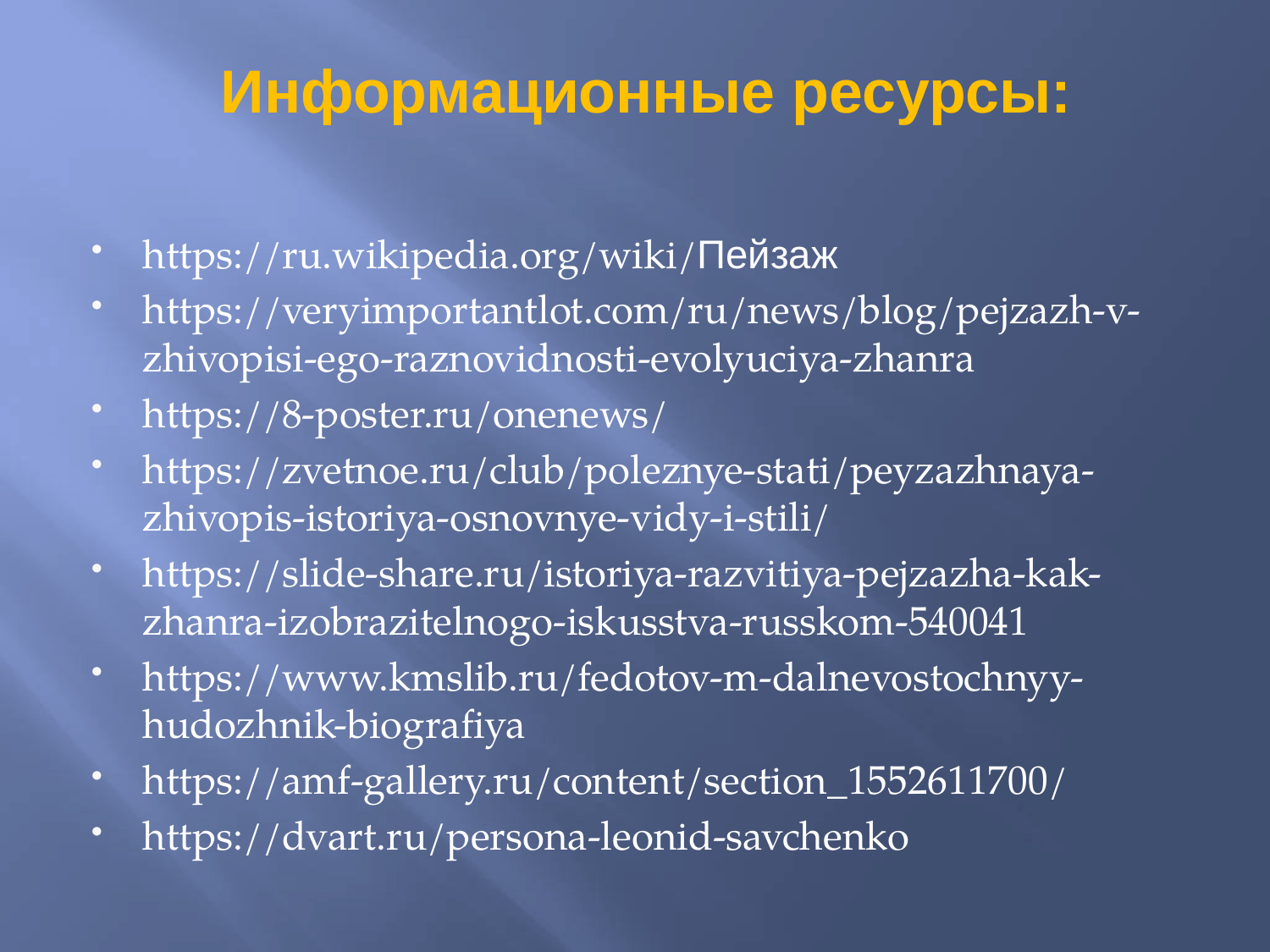

# Информационные ресурсы:
https://ru.wikipedia.org/wiki/Пейзаж
https://veryimportantlot.com/ru/news/blog/pejzazh-v-zhivopisi-ego-raznovidnosti-evolyuciya-zhanra
https://8-poster.ru/onenews/
https://zvetnoe.ru/club/poleznye-stati/peyzazhnaya-zhivopis-istoriya-osnovnye-vidy-i-stili/
https://slide-share.ru/istoriya-razvitiya-pejzazha-kak-zhanra-izobrazitelnogo-iskusstva-russkom-540041
https://www.kmslib.ru/fedotov-m-dalnevostochnyy-hudozhnik-biografiya
https://amf-gallery.ru/content/section_1552611700/
https://dvart.ru/persona-leonid-savchenko